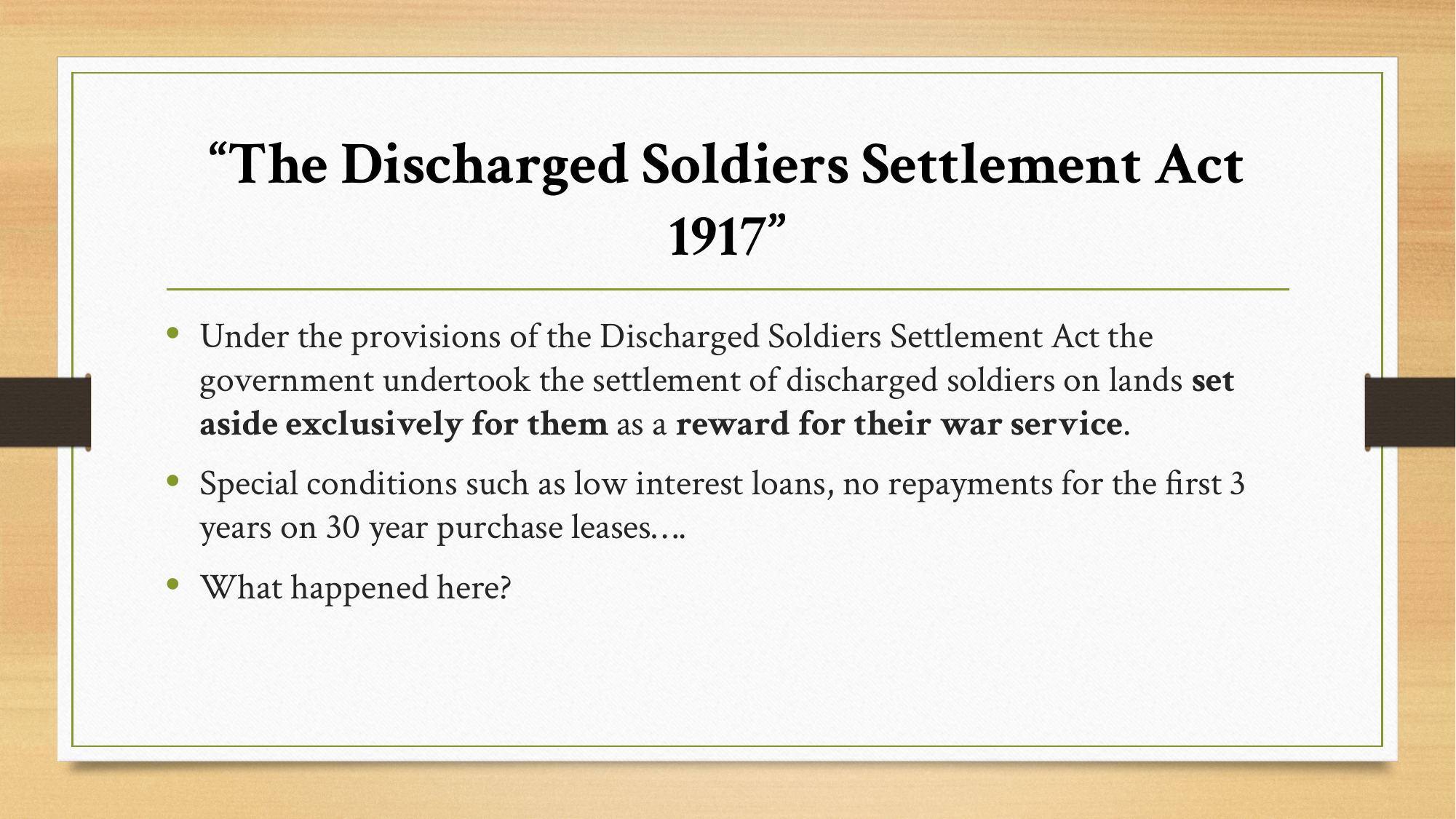

# “The Discharged Soldiers Settlement Act 1917”
Under the provisions of the Discharged Soldiers Settlement Act the government undertook the settlement of discharged soldiers on lands set aside exclusively for them as a reward for their war service.
Special conditions such as low interest loans, no repayments for the first 3 years on 30 year purchase leases….
What happened here?